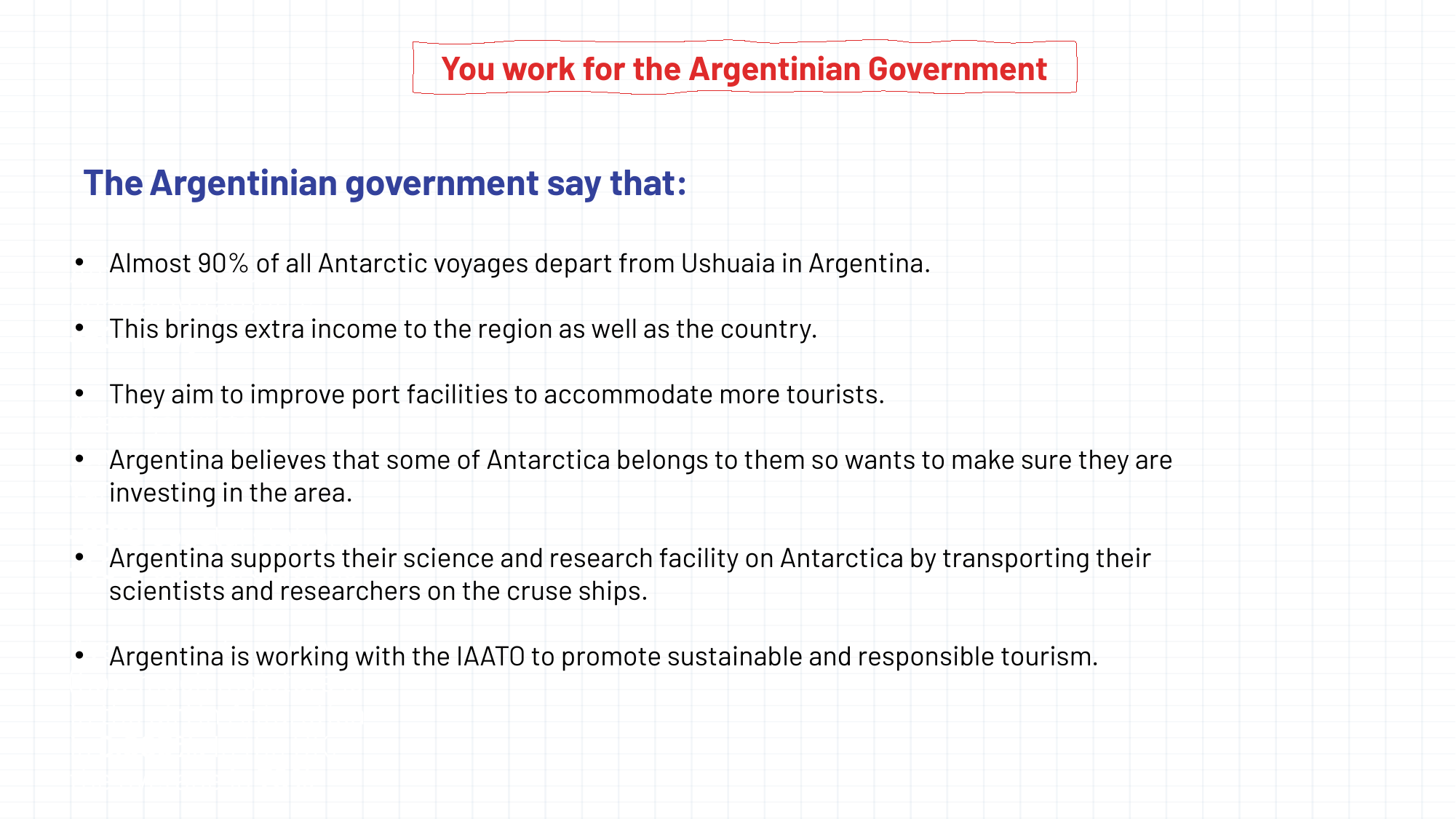

You work for the Argentinian Government
The Argentinian government say that:
Almost 90% of all Antarctic voyages depart from Ushuaia in Argentina.

This brings extra income to the region as well as the country.

They aim to improve port facilities to accommodate more tourists.

Argentina believes that some of Antarctica belongs to them so wants to make sure they are investing in the area.

Argentina supports their science and research facility on Antarctica by transporting their scientists and researchers on the cruse ships.

Argentina is working with the IAATO to promote sustainable and responsible tourism.
Amount of snowfall in central Antarctica:
<50 mm/y
Average winter temperature variation:
-20oC coastal stations
-40oC central stations
Average air humidity (how much moisture is in the air) in Antarctica is 0.003%. In the UK, the average is 70%